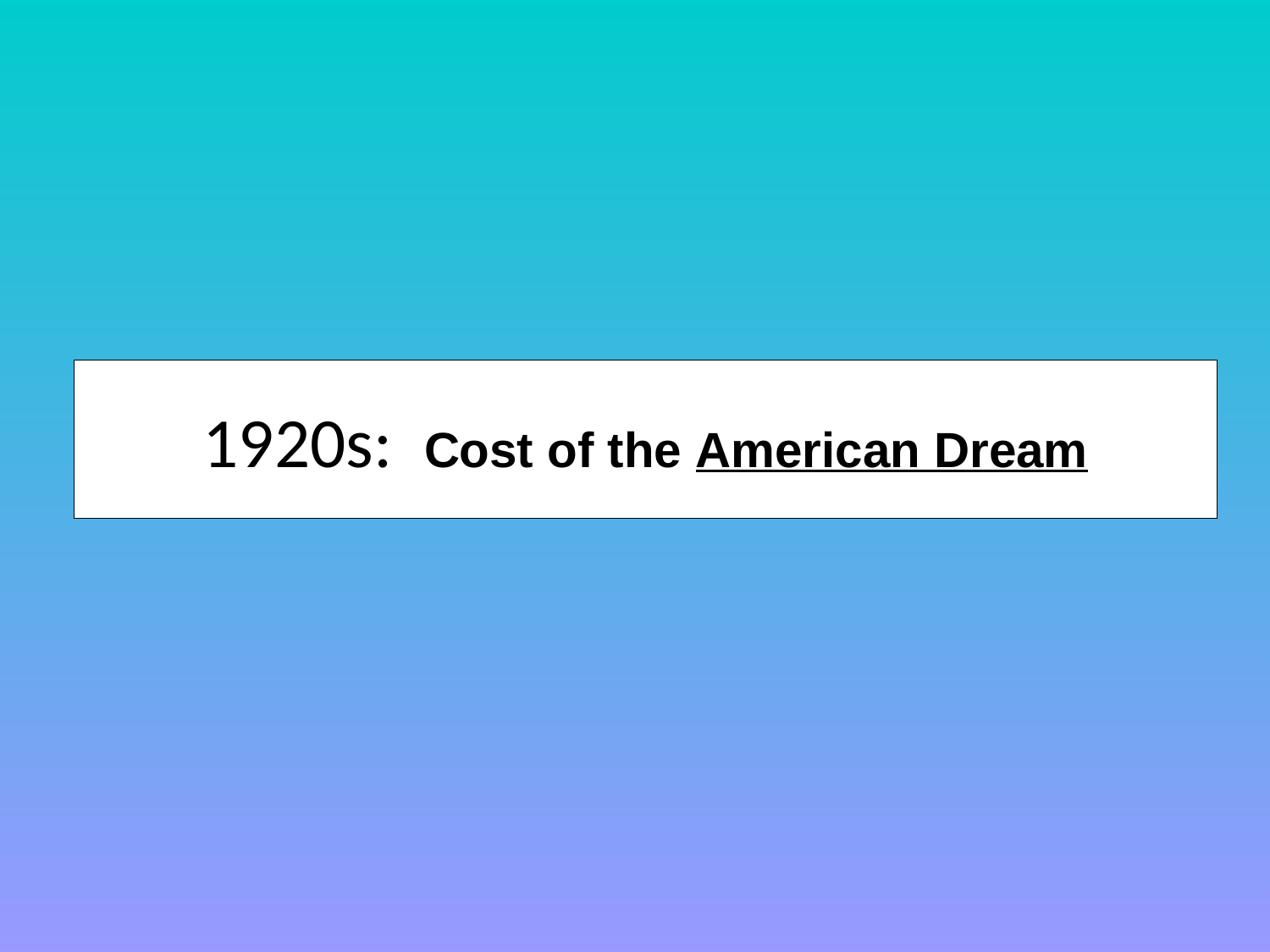

# 1920s:  Cost of the American Dream